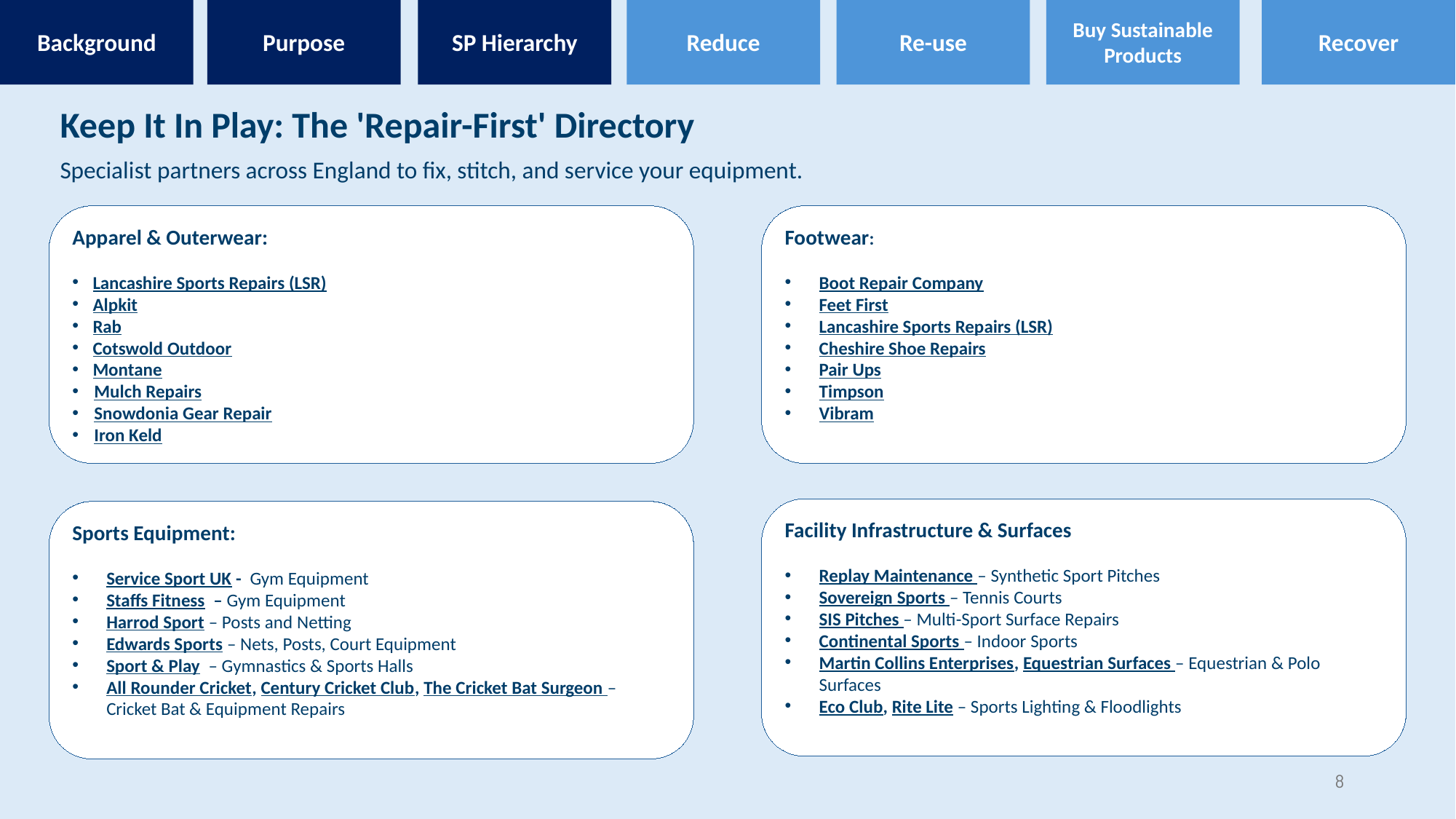

Background
Purpose
SP Hierarchy
Reduce
Re-use
Buy Sustainable Products
Recover
Keep It In Play: The 'Repair-First' Directory
# Specialist partners across England to fix, stitch, and service your equipment.
Apparel & Outerwear:
Lancashire Sports Repairs (LSR)
Alpkit
Rab
Cotswold Outdoor
Montane
Mulch Repairs
Snowdonia Gear Repair
Iron Keld
Footwear:

Boot Repair Company
Feet First
Lancashire Sports Repairs (LSR)
Cheshire Shoe Repairs
Pair Ups
Timpson
Vibram

Facility Infrastructure & Surfaces

Replay Maintenance – Synthetic Sport Pitches
Sovereign Sports – Tennis Courts
SIS Pitches – Multi-Sport Surface Repairs
Continental Sports – Indoor Sports
Martin Collins Enterprises, Equestrian Surfaces – Equestrian & Polo Surfaces
Eco Club, Rite Lite – Sports Lighting & Floodlights

Sports Equipment:

Service Sport UK -  Gym Equipment
Staffs Fitness  – Gym Equipment
Harrod Sport – Posts and Netting
Edwards Sports – Nets, Posts, Court Equipment
Sport & Play  – Gymnastics & Sports Halls
All Rounder Cricket, Century Cricket Club, The Cricket Bat Surgeon – Cricket Bat & Equipment Repairs

8